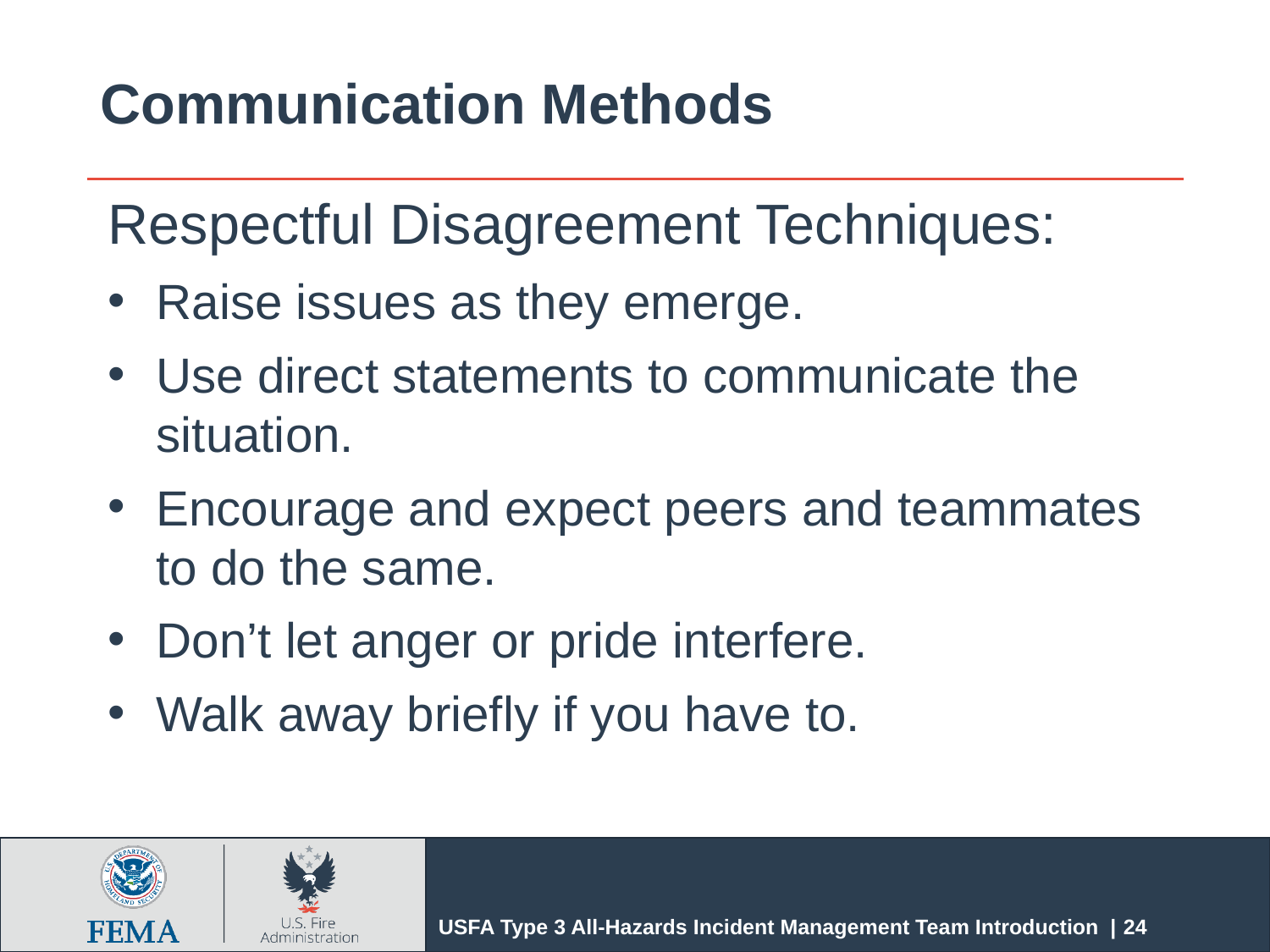

# Communication Methods
Respectful Disagreement Techniques:
Raise issues as they emerge.
Use direct statements to communicate the situation.
Encourage and expect peers and teammates to do the same.
Don’t let anger or pride interfere.
Walk away briefly if you have to.
USFA Type 3 All-Hazards Incident Management Team Introduction  | 24